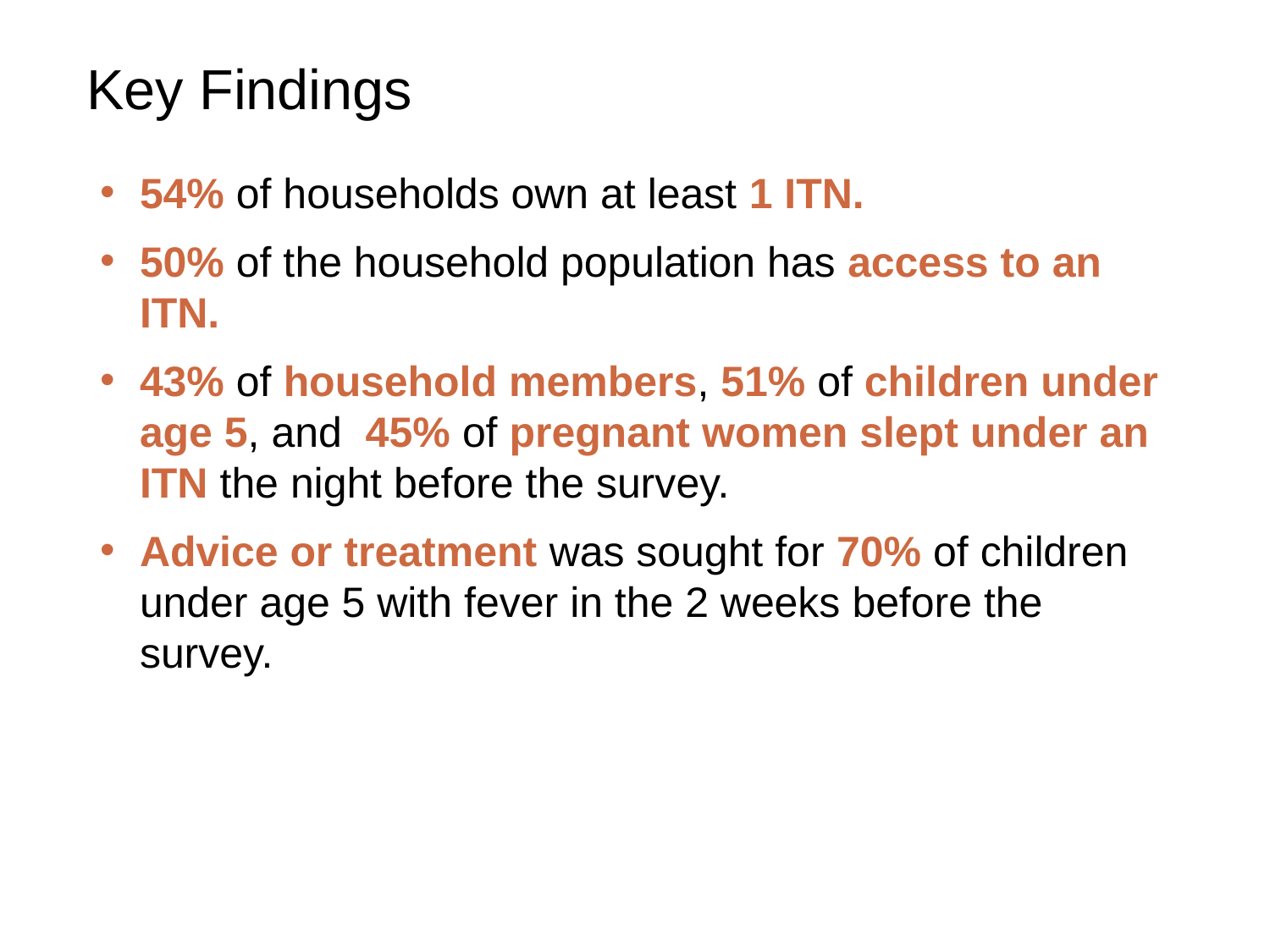

# Key Findings
54% of households own at least 1 ITN.
50% of the household population has access to an ITN.
43% of household members, 51% of children under age 5, and  45% of pregnant women slept under an ITN the night before the survey.
Advice or treatment was sought for 70% of children under age 5 with fever in the 2 weeks before the survey.